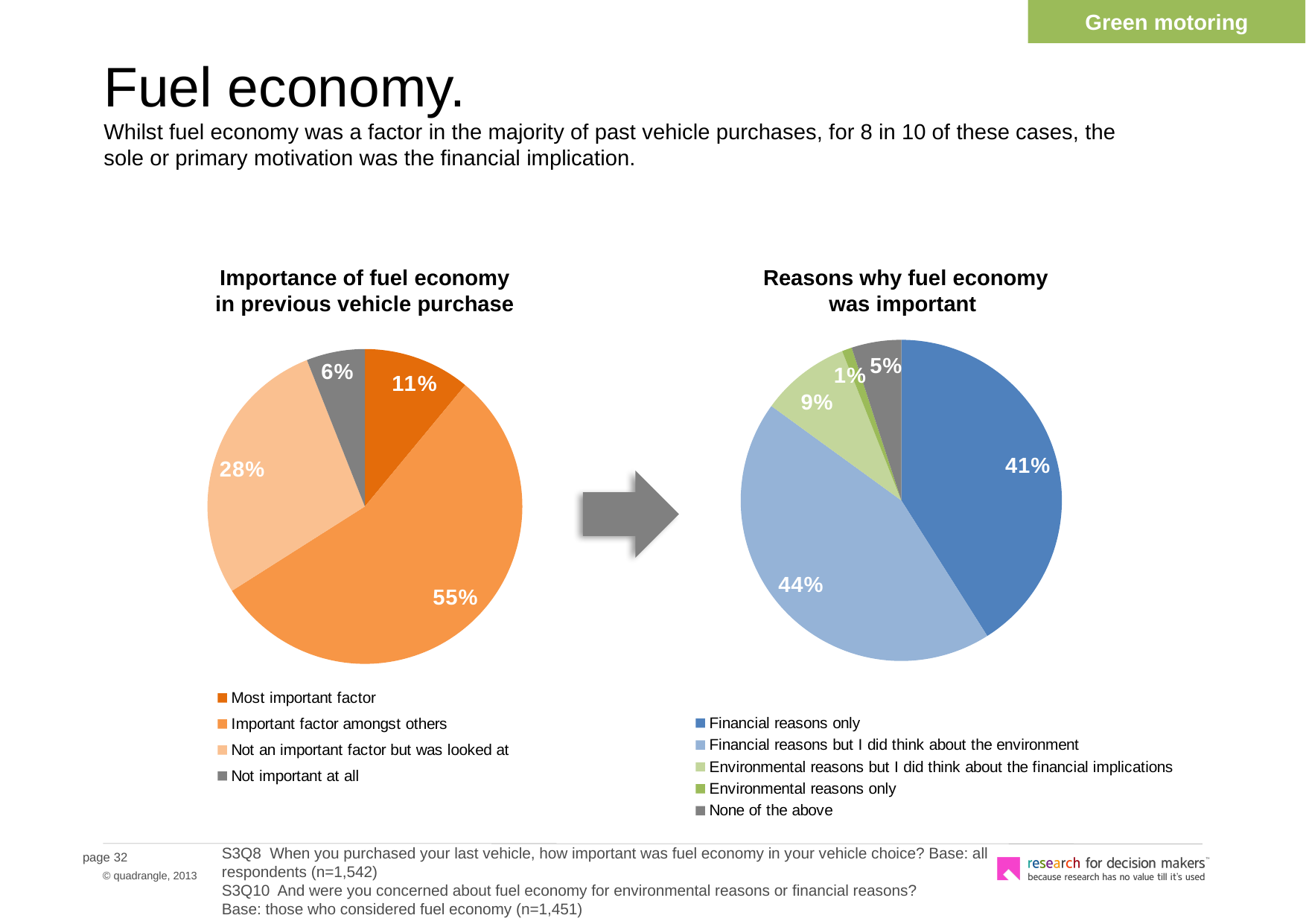

Green motoring
# Fuel economy. Whilst fuel economy was a factor in the majority of past vehicle purchases, for 8 in 10 of these cases, the sole or primary motivation was the financial implication.

### Chart

| Category | Series 1 | Column1 | Column2 |
|---|---|---|---|
| Financial reasons only | 0.4100000000000003 | None | None |
| Financial reasons but I did think about the environment  | 0.44 | None | None |
| Environmental reasons but I did think about the financial implications | 0.09000000000000002 | None | None |
| Environmental reasons only | 0.010000000000000005 | None | None |
| None of the above | 0.05 | None | None |
Importance of fuel economy in previous vehicle purchase
Reasons why fuel economy was important

### Chart

| Category | Column1 |
|---|---|
| Most important factor | 0.11 |
| Important factor amongst others | 0.55 |
| Not an important factor but was looked at | 0.2800000000000001 |
| Not important at all | 0.06000000000000003 |
S3Q8  When you purchased your last vehicle, how important was fuel economy in your vehicle choice? Base: all respondents (n=1,542)
S3Q10  And were you concerned about fuel economy for environmental reasons or financial reasons?
Base: those who considered fuel economy (n=1,451)